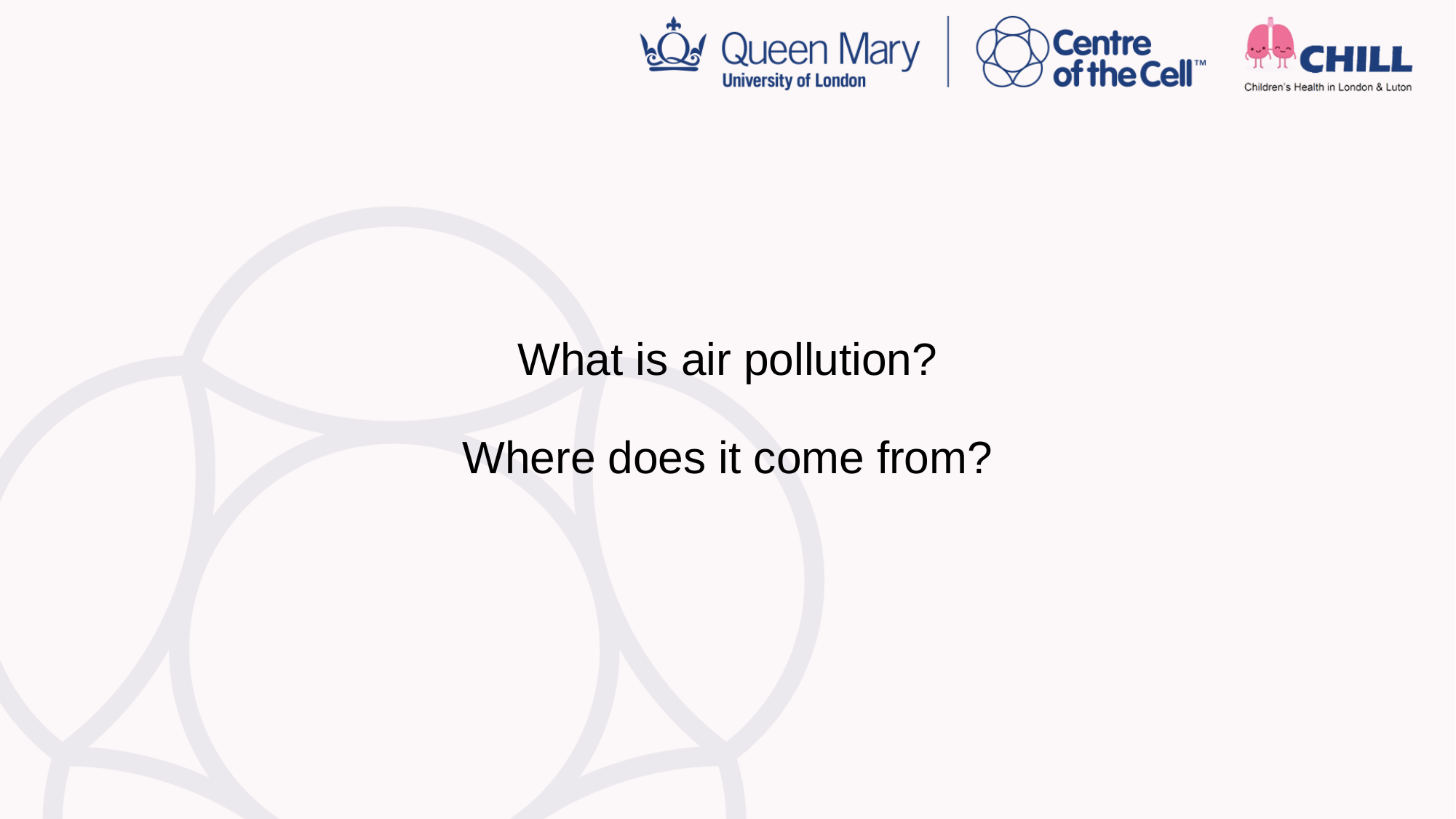

# What is air pollution? Where does it come from?